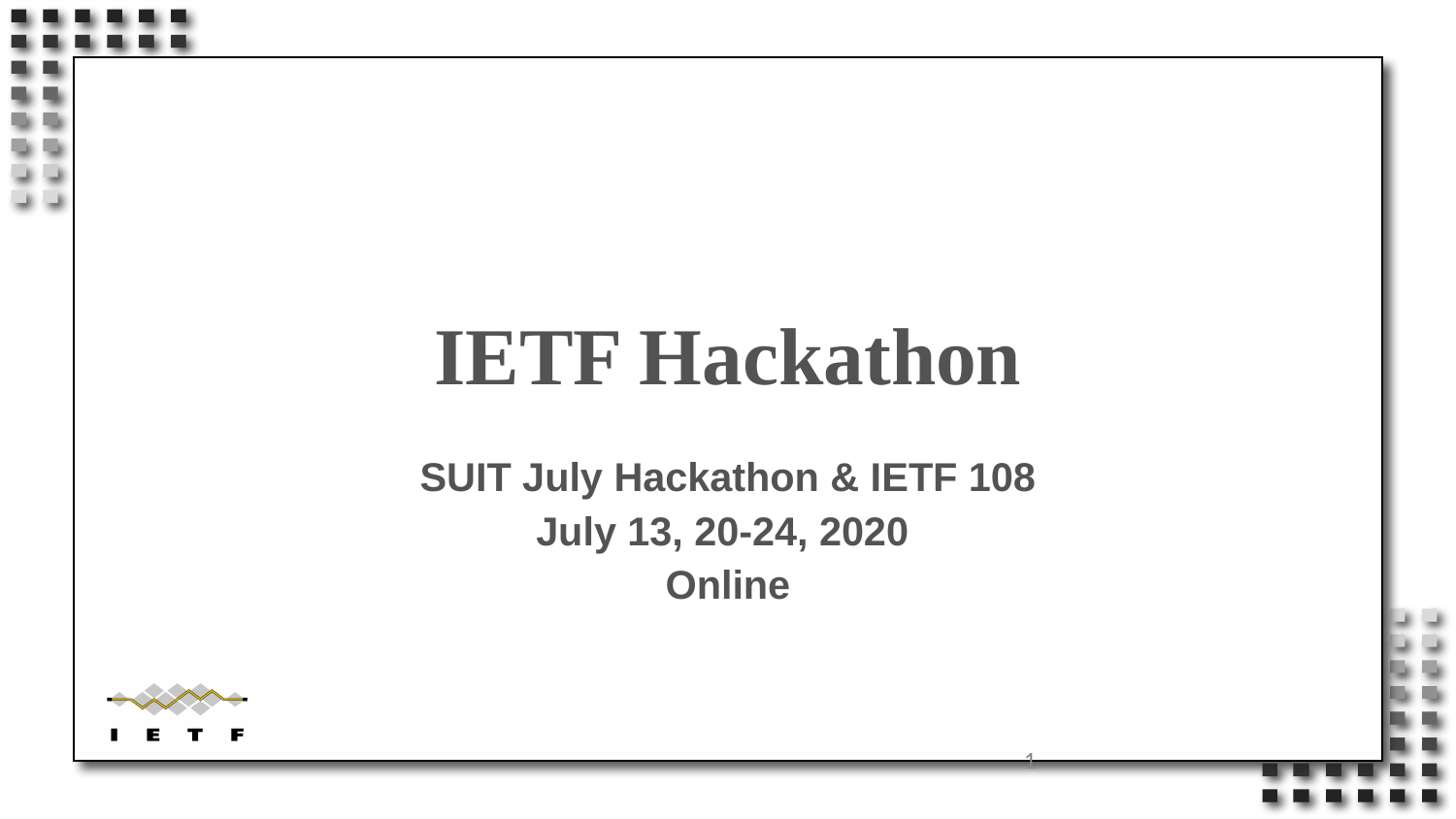

# IETF Hackathon
SUIT July Hackathon & IETF 108
July 13, 20-24, 2020
Online
1